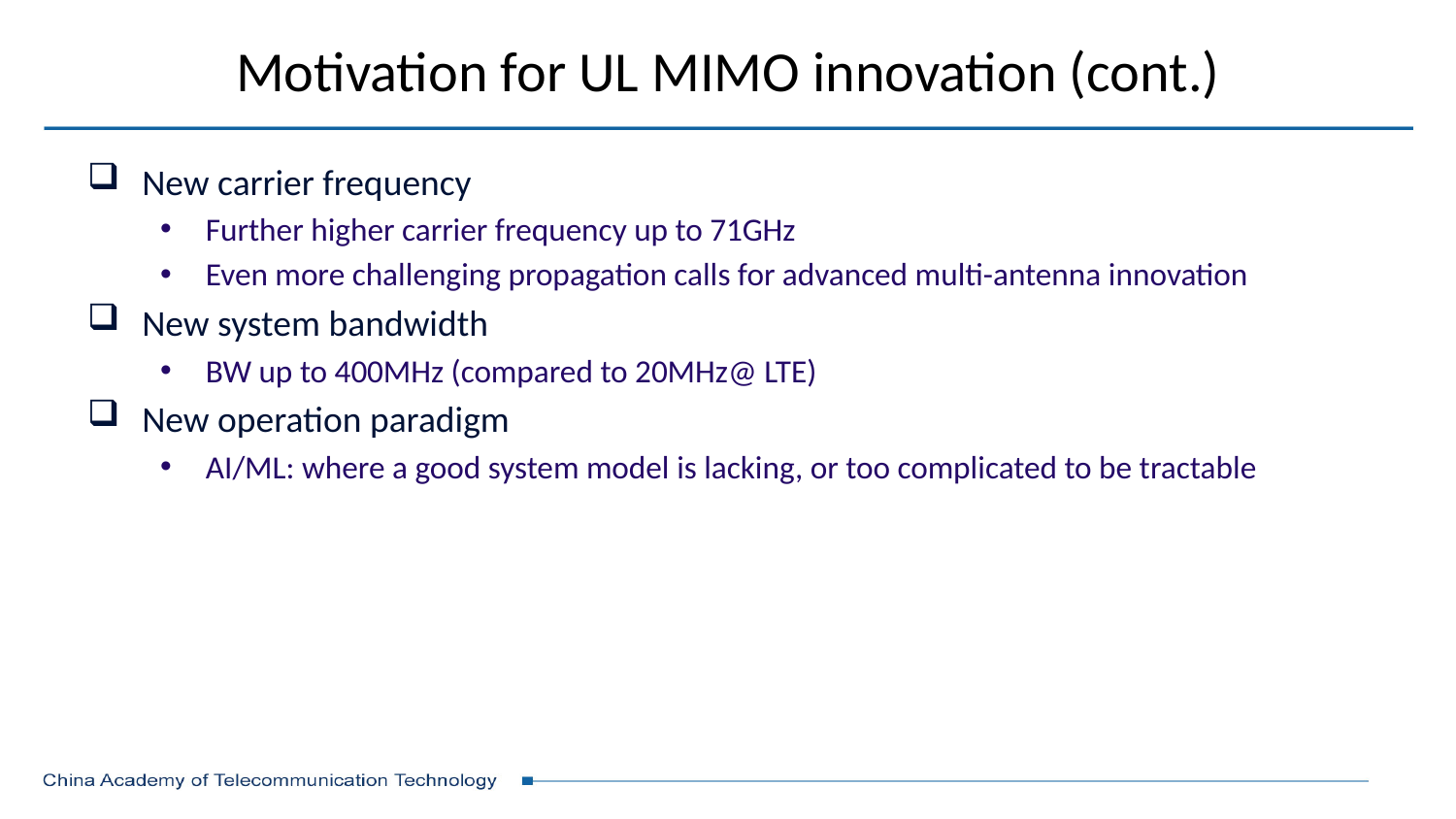

# Motivation for UL MIMO innovation (cont.)
New carrier frequency
Further higher carrier frequency up to 71GHz
Even more challenging propagation calls for advanced multi-antenna innovation
New system bandwidth
BW up to 400MHz (compared to 20MHz@ LTE)
New operation paradigm
AI/ML: where a good system model is lacking, or too complicated to be tractable